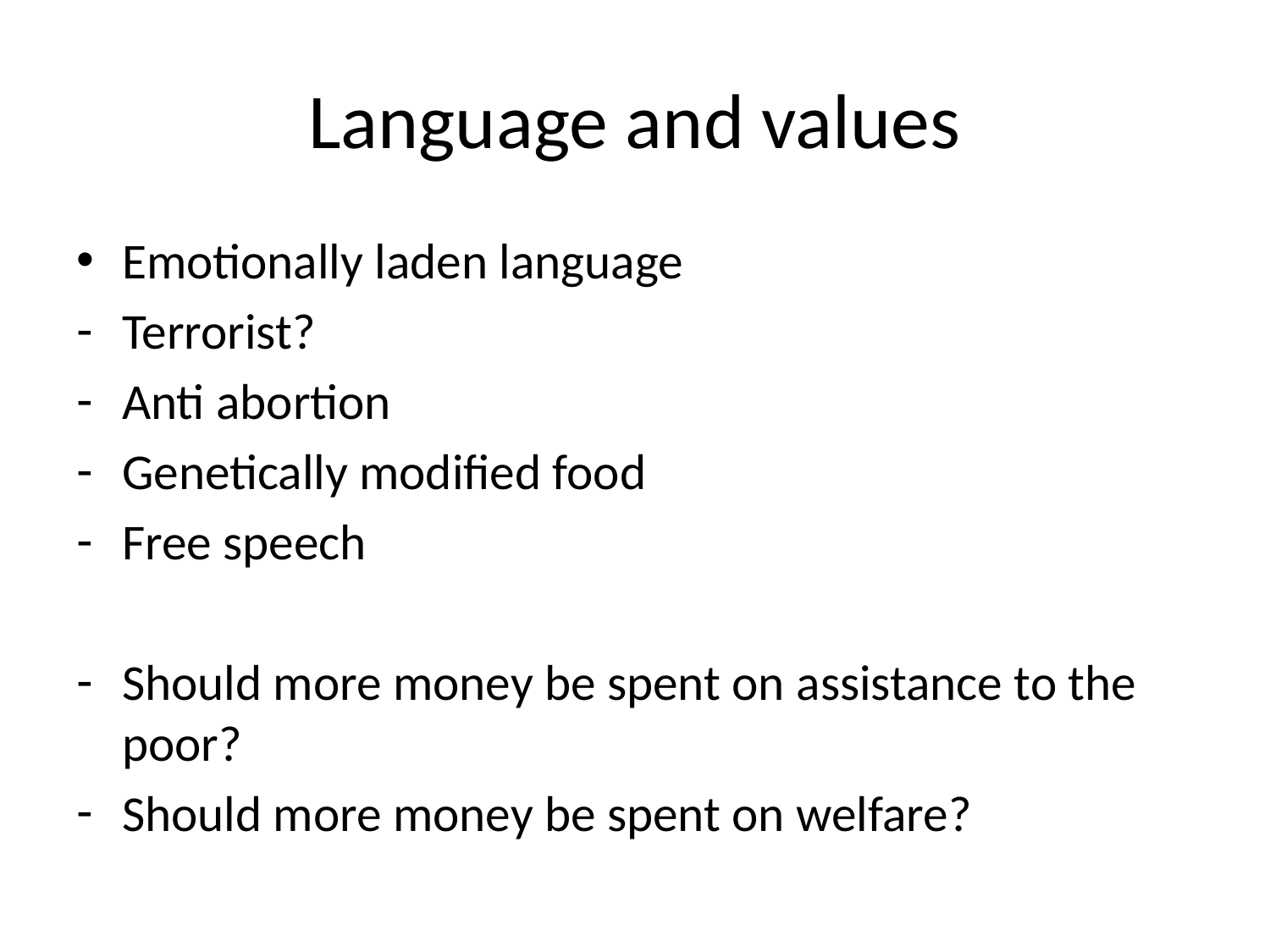

# Language and values
Emotionally laden language
Terrorist?
Anti abortion
Genetically modified food
Free speech

Should more money be spent on assistance to the poor?
Should more money be spent on welfare?